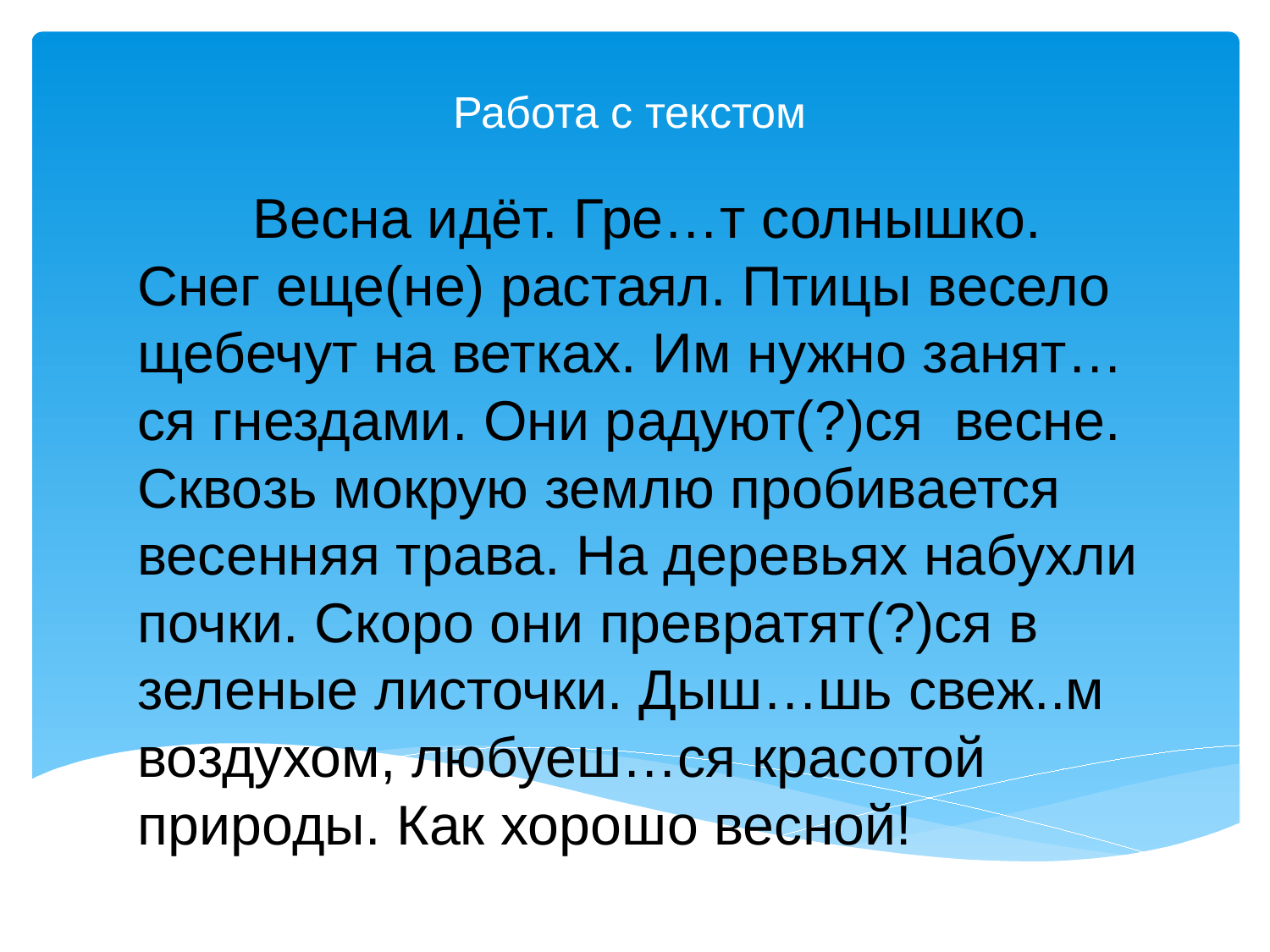

# Работа с текстом

        Весна идёт. Гре…т солнышко. Снег еще(не) растаял. Птицы весело щебечут на ветках. Им нужно занят…ся гнездами. Они радуют(?)ся  весне. Сквозь мокрую землю пробивается весенняя трава. На деревьях набухли почки. Скоро они превратят(?)ся в зеленые листочки. Дыш…шь свеж..м воздухом, любуеш…ся красотой природы. Как хорошо весной!